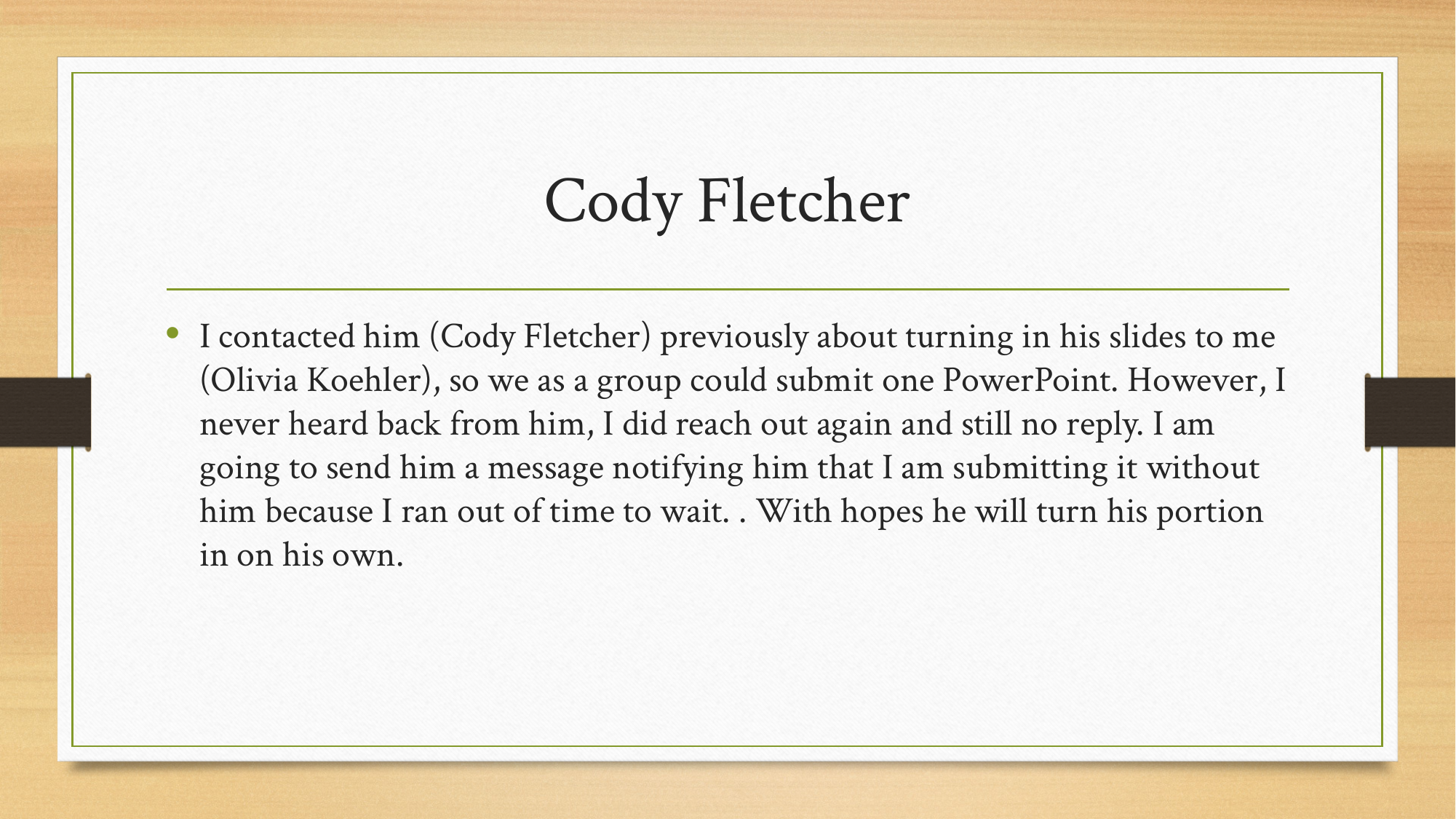

# Cody Fletcher
I contacted him (Cody Fletcher) previously about turning in his slides to me (Olivia Koehler), so we as a group could submit one PowerPoint. However, I never heard back from him, I did reach out again and still no reply. I am going to send him a message notifying him that I am submitting it without him because I ran out of time to wait. . With hopes he will turn his portion in on his own.